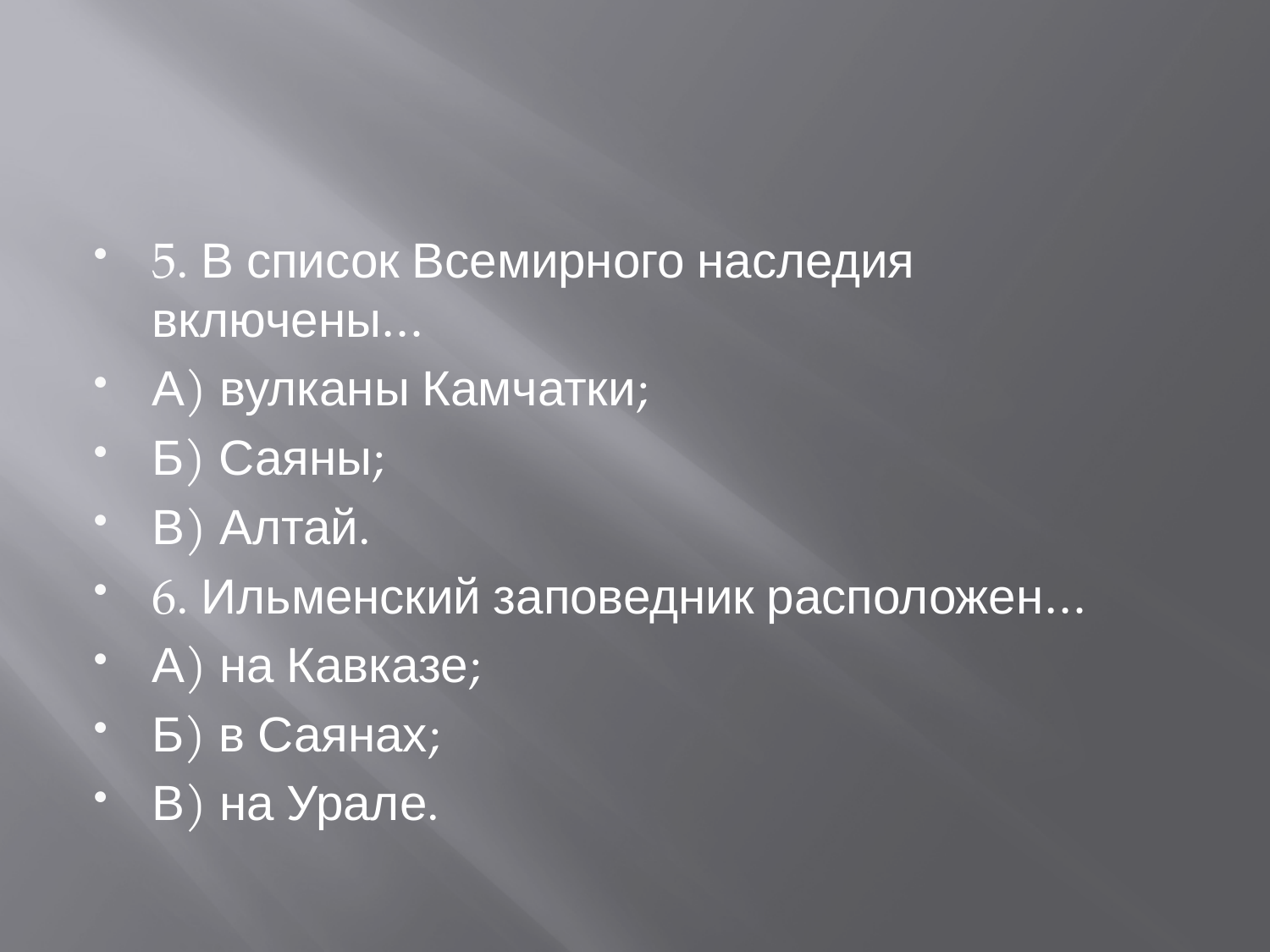

#
5. В список Всемирного наследия включены…
А) вулканы Камчатки;
Б) Саяны;
В) Алтай.
6. Ильменский заповедник расположен…
А) на Кавказе;
Б) в Саянах;
В) на Урале.